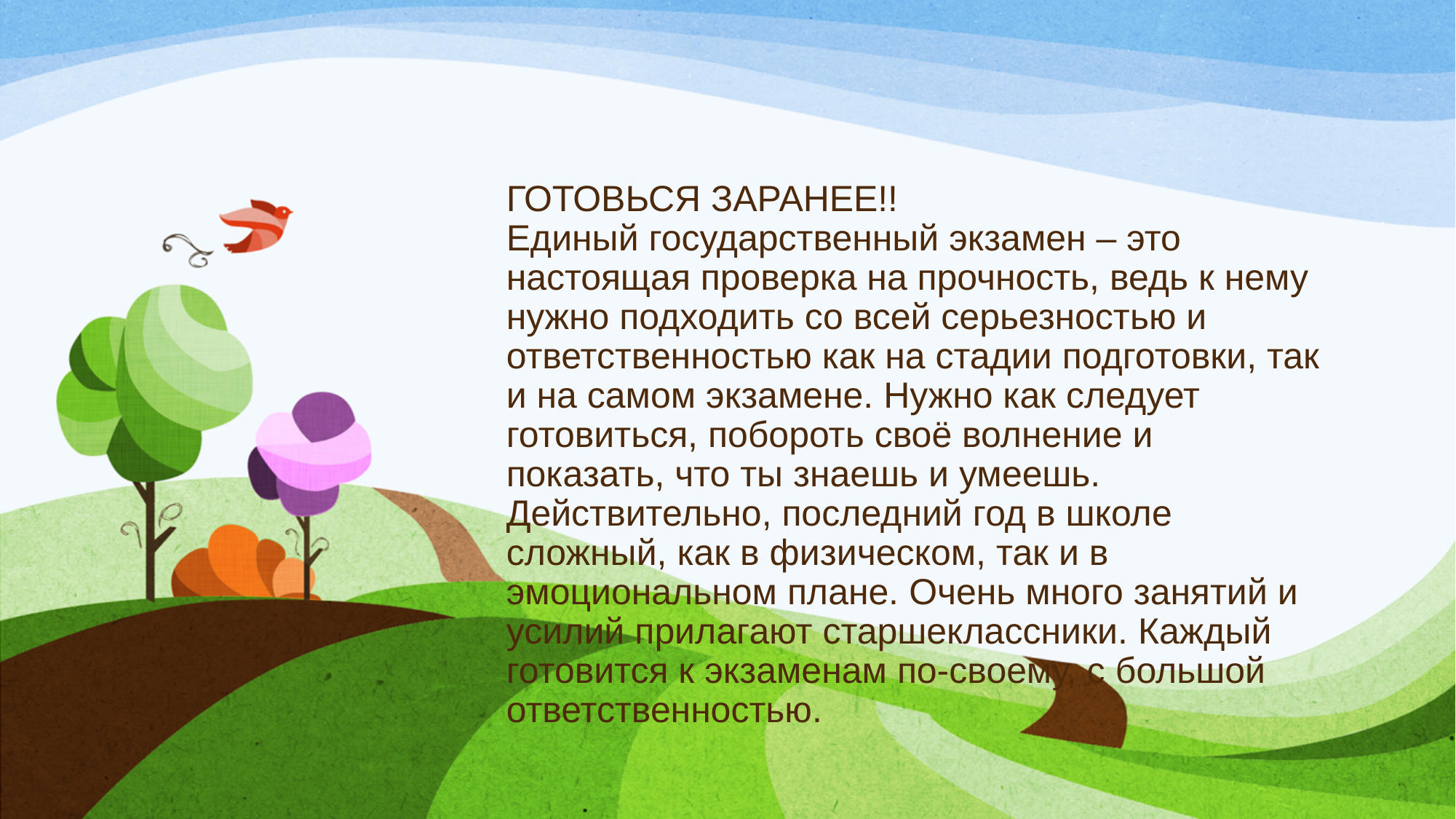

# ГОТОВЬСЯ ЗАРАНЕЕ!! Единый государственный экзамен – это настоящая проверка на прочность, ведь к нему нужно подходить со всей серьезностью и ответственностью как на стадии подготовки, так и на самом экзамене. Нужно как следует готовиться, побороть своё волнение и показать, что ты знаешь и умеешь. Действительно, последний год в школе сложный, как в физическом, так и в эмоциональном плане. Очень много занятий и усилий прилагают старшеклассники. Каждый готовится к экзаменам по-своему, с большой ответственностью.